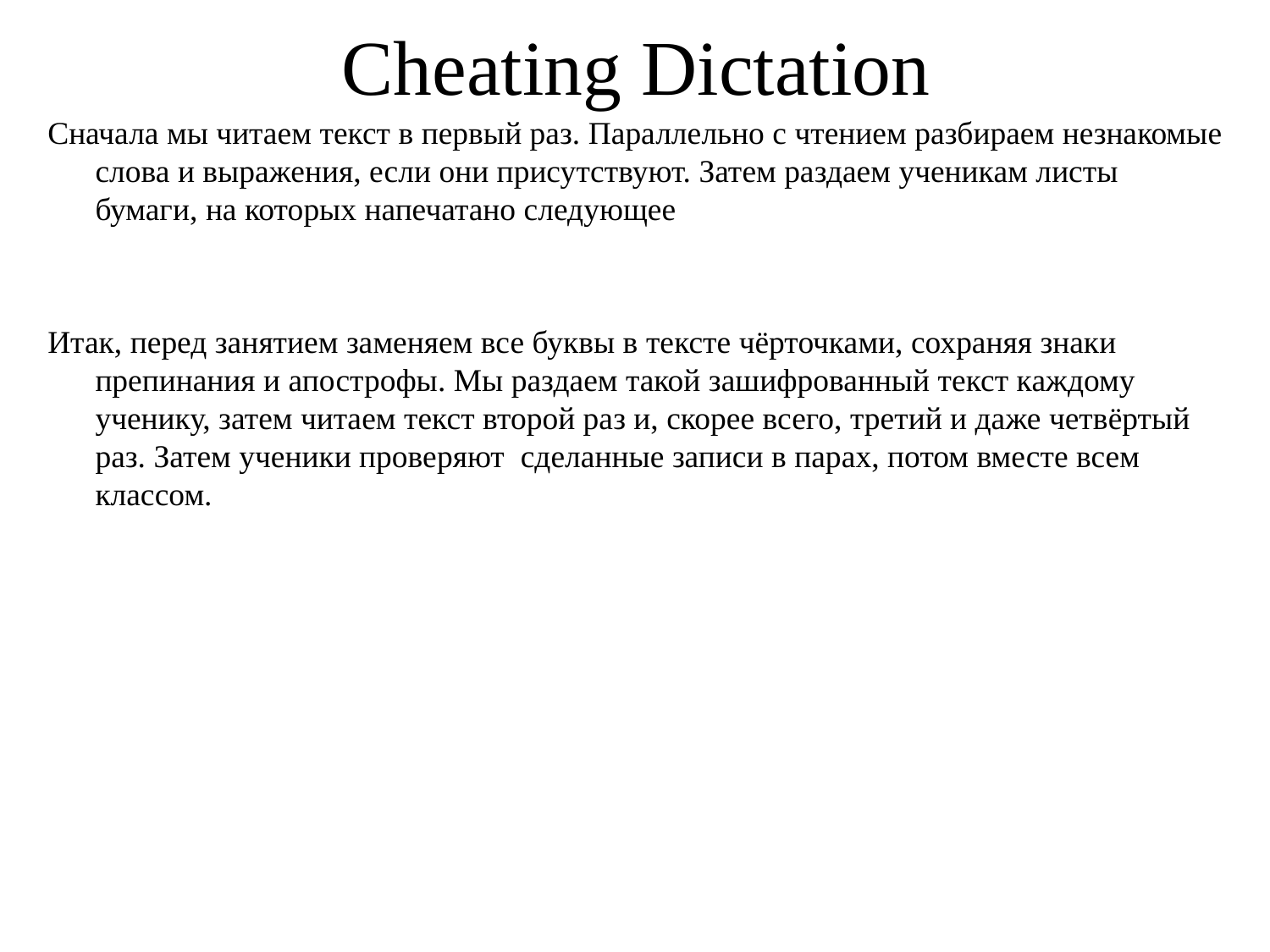

# Cheating Dictation
Сначала мы читаем текст в первый раз. Параллельно с чтением разбираем незнакомые слова и выражения, если они присутствуют. Затем раздаем ученикам листы бумаги, на которых напечатано следующее

Итак, перед занятием заменяем все буквы в тексте чёрточками, сохраняя знаки препинания и апострофы. Мы раздаем такой зашифрованный текст каждому ученику, затем читаем текст второй раз и, скорее всего, третий и даже четвёртый раз. Затем ученики проверяют  сделанные записи в парах, потом вместе всем классом.